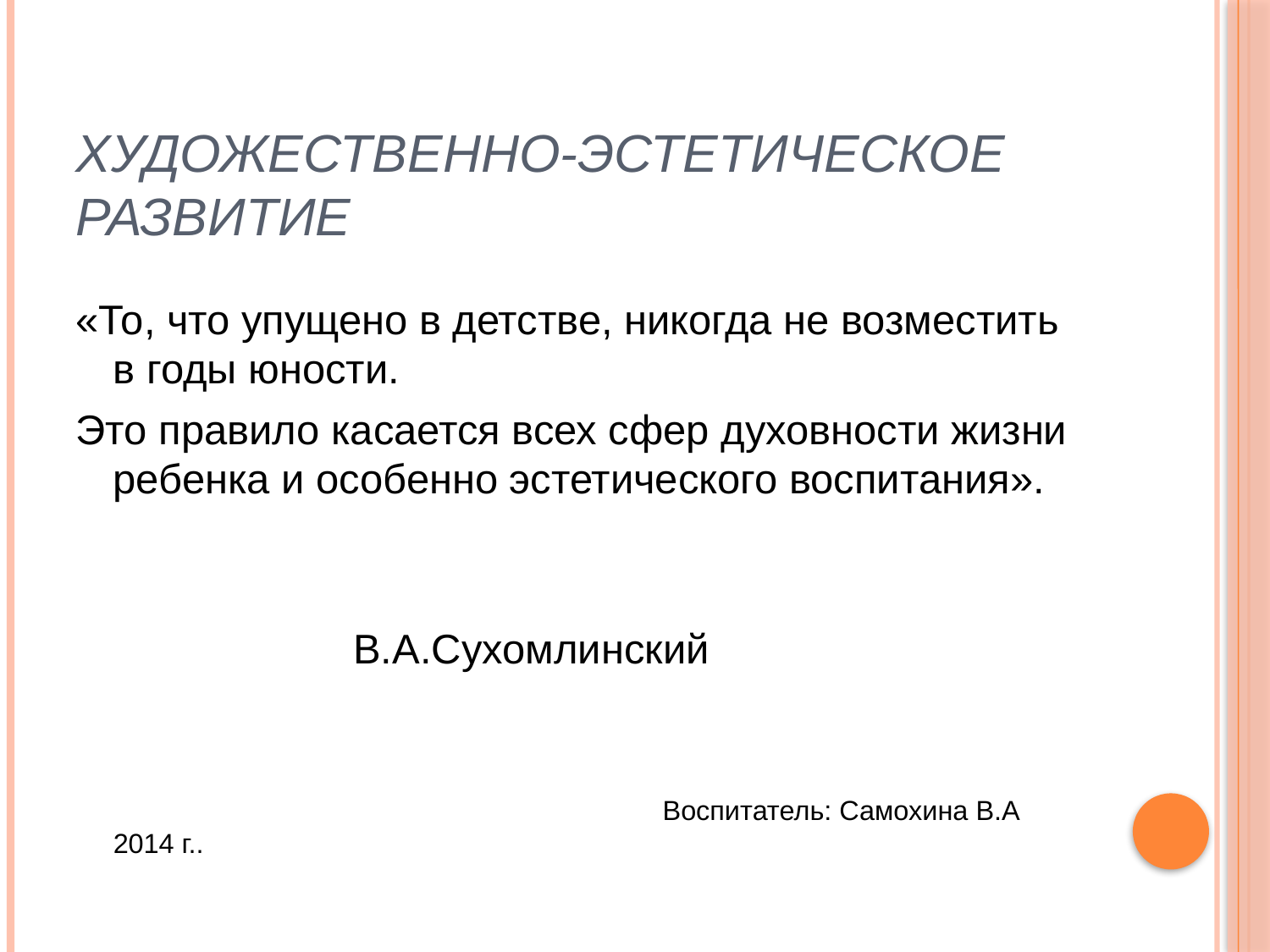

«То, что упущено в детстве, никогда не возместить в годы юности.
Это правило касается всех сфер духовности жизни ребенка и особенно эстетического воспитания».

                                                                                                              В.А.Сухомлинский

                                                                             Воспитатель: Самохина В.А 2014 г..
# Художественно-эстетическое развитие